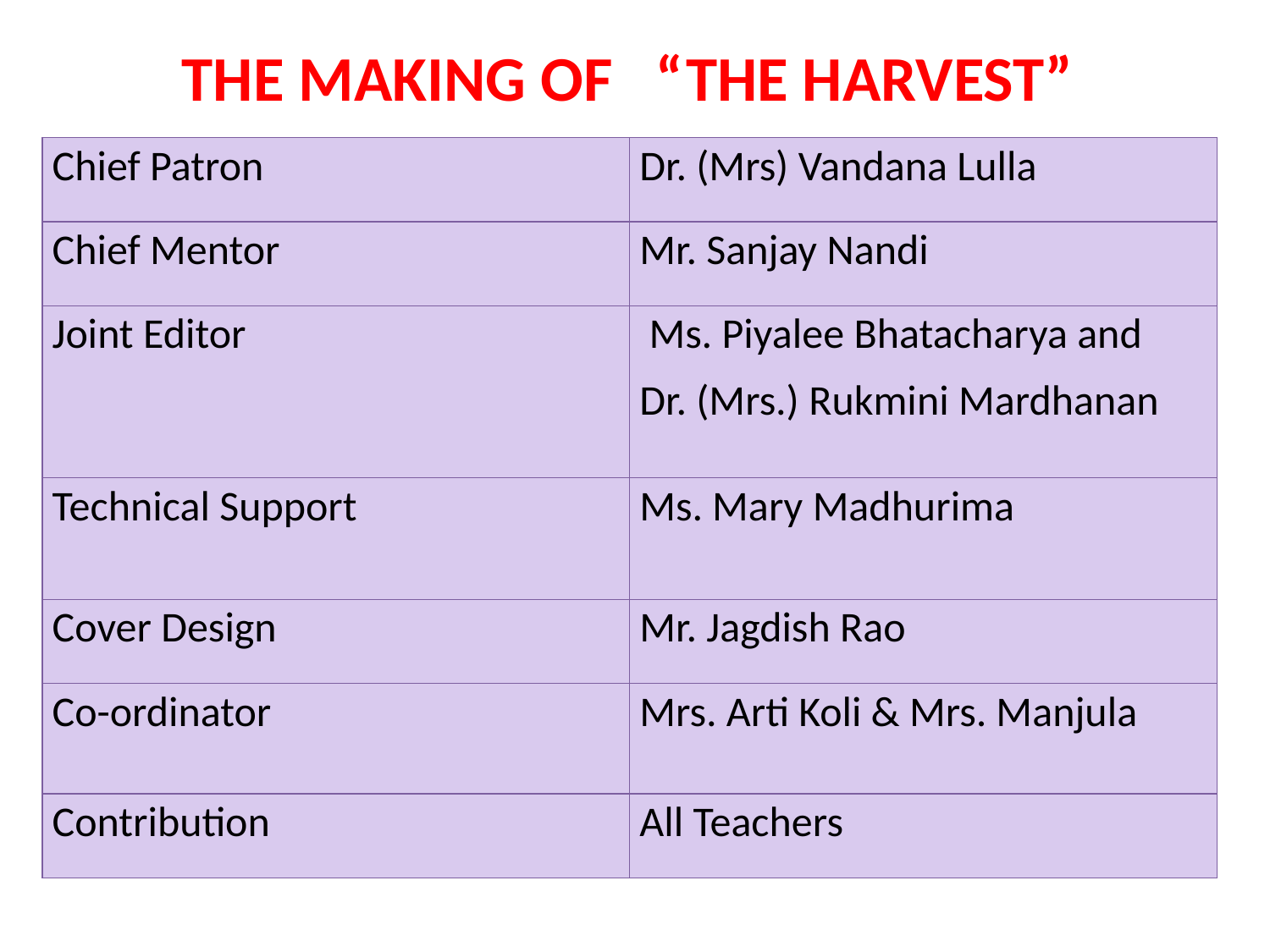

THE MAKING OF   “THE HARVEST”
| Chief Patron | Dr. (Mrs) Vandana Lulla |
| --- | --- |
| Chief Mentor | Mr. Sanjay Nandi |
| Joint Editor | Ms. Piyalee Bhatacharya and Dr. (Mrs.) Rukmini Mardhanan |
| Technical Support | Ms. Mary Madhurima |
| Cover Design | Mr. Jagdish Rao |
| Co-ordinator | Mrs. Arti Koli & Mrs. Manjula |
| Contribution | All Teachers |